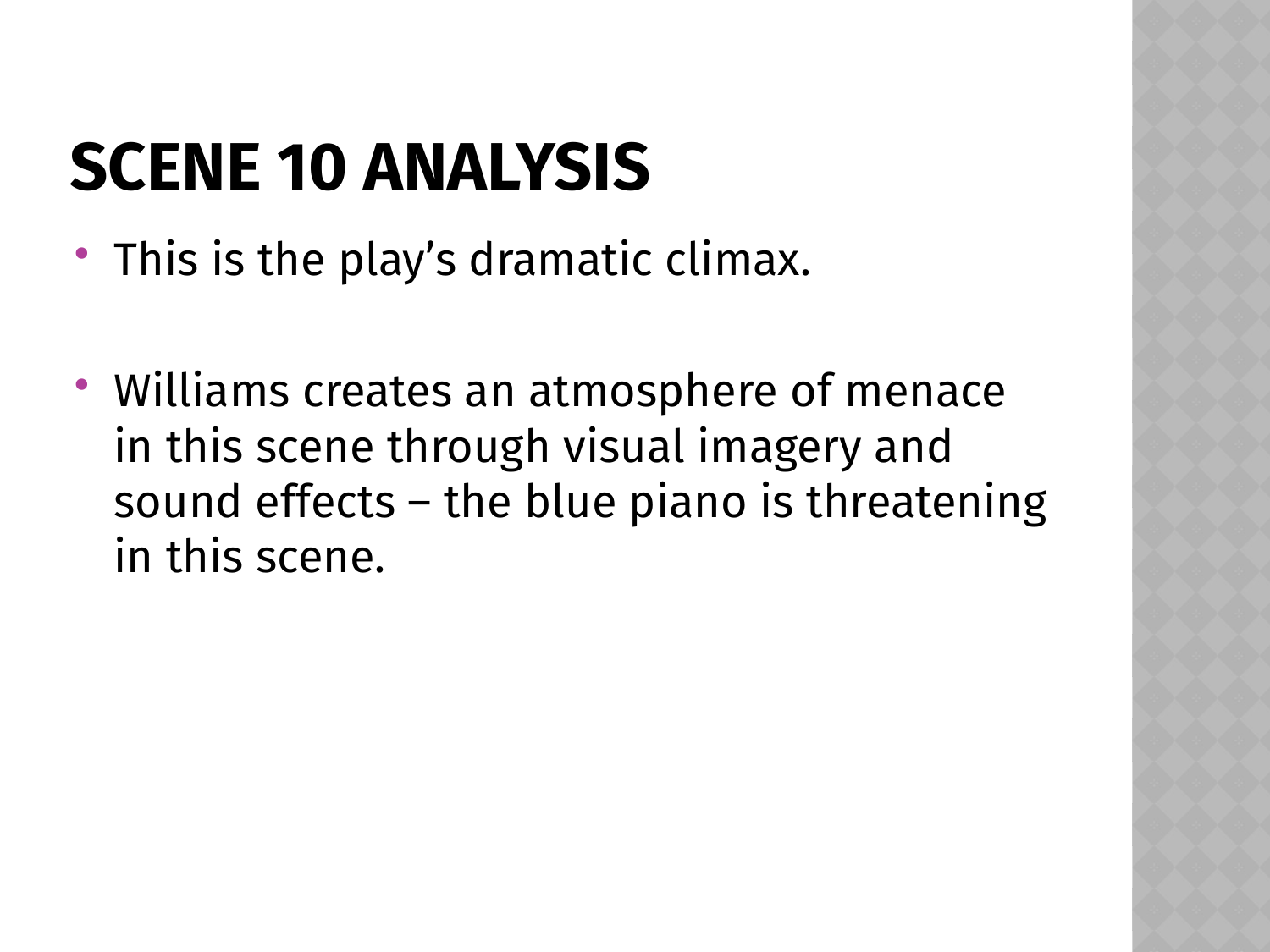

# SCENE 10 ANALYSIS
This is the play’s dramatic climax.

Williams creates an atmosphere of menace in this scene through visual imagery and sound effects – the blue piano is threatening in this scene.